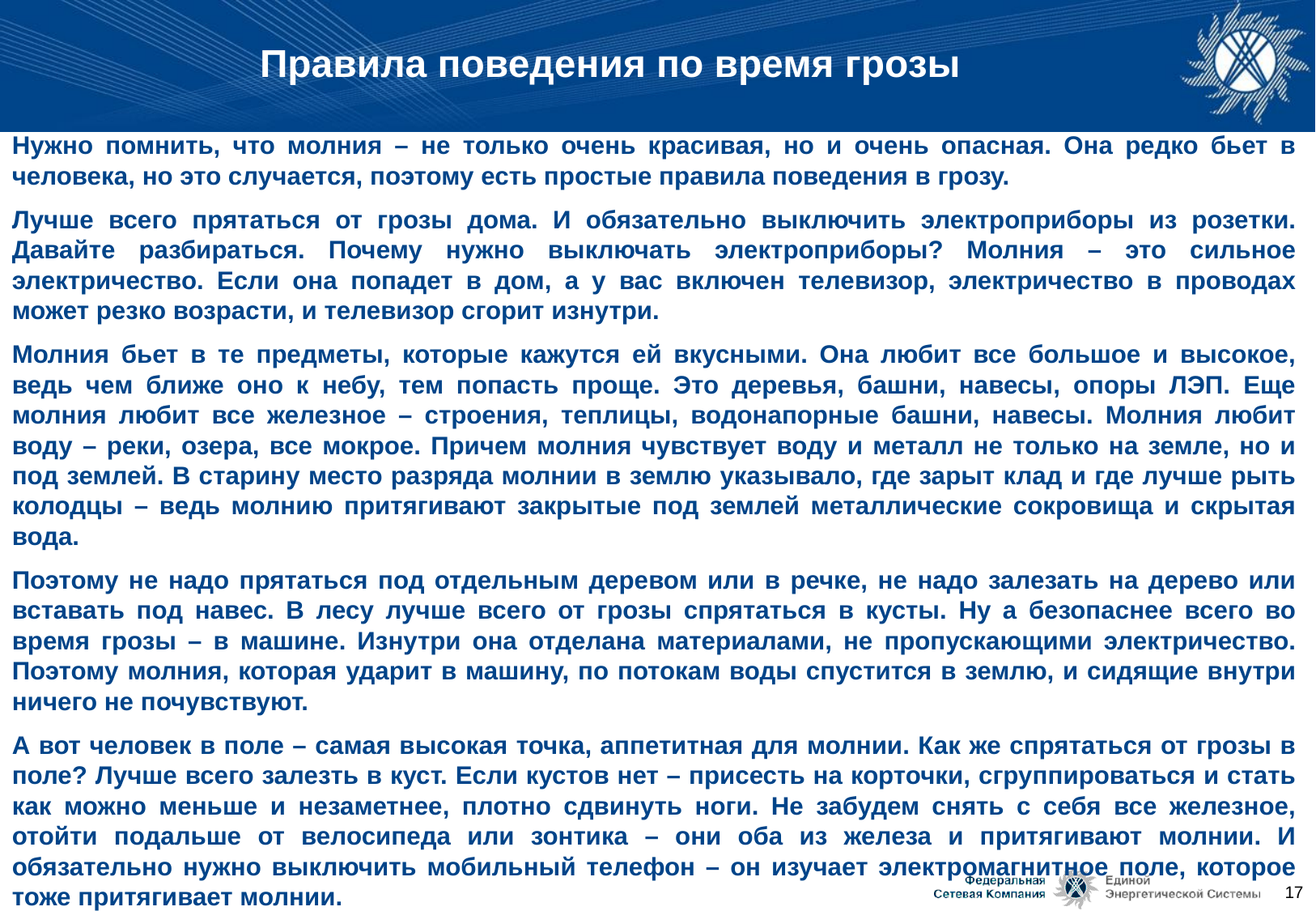

# Правила поведения по время грозы
Нужно помнить, что молния – не только очень красивая, но и очень опасная. Она редко бьет в человека, но это случается, поэтому есть простые правила поведения в грозу.
Лучше всего прятаться от грозы дома. И обязательно выключить электроприборы из розетки. Давайте разбираться. Почему нужно выключать электроприборы? Молния – это сильное электричество. Если она попадет в дом, а у вас включен телевизор, электричество в проводах может резко возрасти, и телевизор сгорит изнутри.
Молния бьет в те предметы, которые кажутся ей вкусными. Она любит все большое и высокое, ведь чем ближе оно к небу, тем попасть проще. Это деревья, башни, навесы, опоры ЛЭП. Еще молния любит все железное – строения, теплицы, водонапорные башни, навесы. Молния любит воду – реки, озера, все мокрое. Причем молния чувствует воду и металл не только на земле, но и под землей. В старину место разряда молнии в землю указывало, где зарыт клад и где лучше рыть колодцы – ведь молнию притягивают закрытые под землей металлические сокровища и скрытая вода.
Поэтому не надо прятаться под отдельным деревом или в речке, не надо залезать на дерево или вставать под навес. В лесу лучше всего от грозы спрятаться в кусты. Ну а безопаснее всего во время грозы – в машине. Изнутри она отделана материалами, не пропускающими электричество. Поэтому молния, которая ударит в машину, по потокам воды спустится в землю, и сидящие внутри ничего не почувствуют.
А вот человек в поле – самая высокая точка, аппетитная для молнии. Как же спрятаться от грозы в поле? Лучше всего залезть в куст. Если кустов нет – присесть на корточки, сгруппироваться и стать как можно меньше и незаметнее, плотно сдвинуть ноги. Не забудем снять с себя все железное, отойти подальше от велосипеда или зонтика – они оба из железа и притягивают молнии. И обязательно нужно выключить мобильный телефон – он изучает электромагнитное поле, которое тоже притягивает молнии.
17